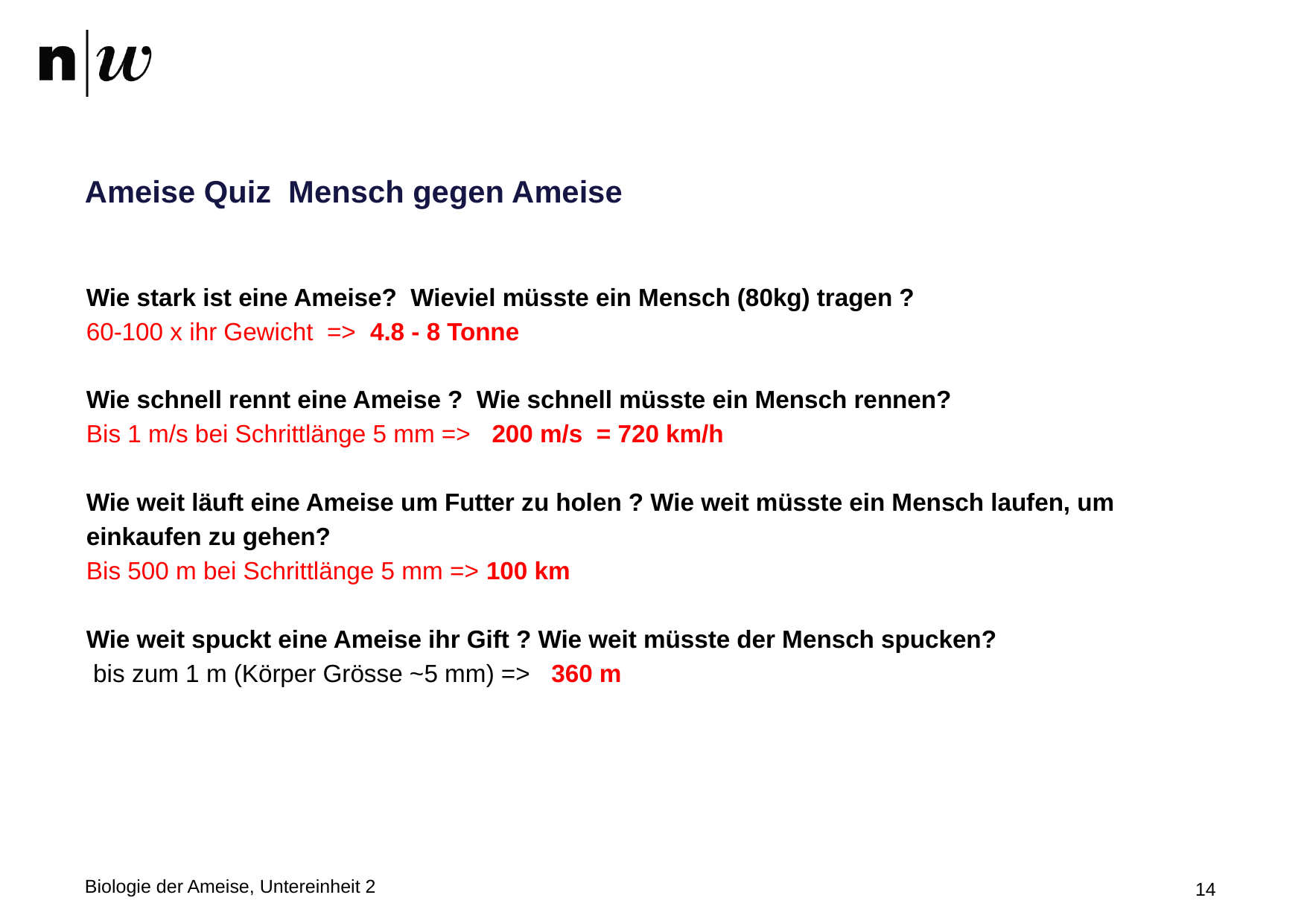

# Ameise Quiz  Mensch gegen Ameise
Wie stark ist eine Ameise?  Wieviel müsste ein Mensch (80kg) tragen ?
60-100 x ihr Gewicht  =>  4.8 - 8 Tonne

Wie schnell rennt eine Ameise ?  Wie schnell müsste ein Mensch rennen?
Bis 1 m/s bei Schrittlänge 5 mm =>   200 m/s  = 720 km/h

Wie weit läuft eine Ameise um Futter zu holen ? Wie weit müsste ein Mensch laufen, um einkaufen zu gehen?
Bis 500 m bei Schrittlänge 5 mm => 100 km

Wie weit spuckt eine Ameise ihr Gift ? Wie weit müsste der Mensch spucken?
 bis zum 1 m (Körper Grösse ~5 mm) =>   360 m

Biologie der Ameise, Untereinheit 2
14